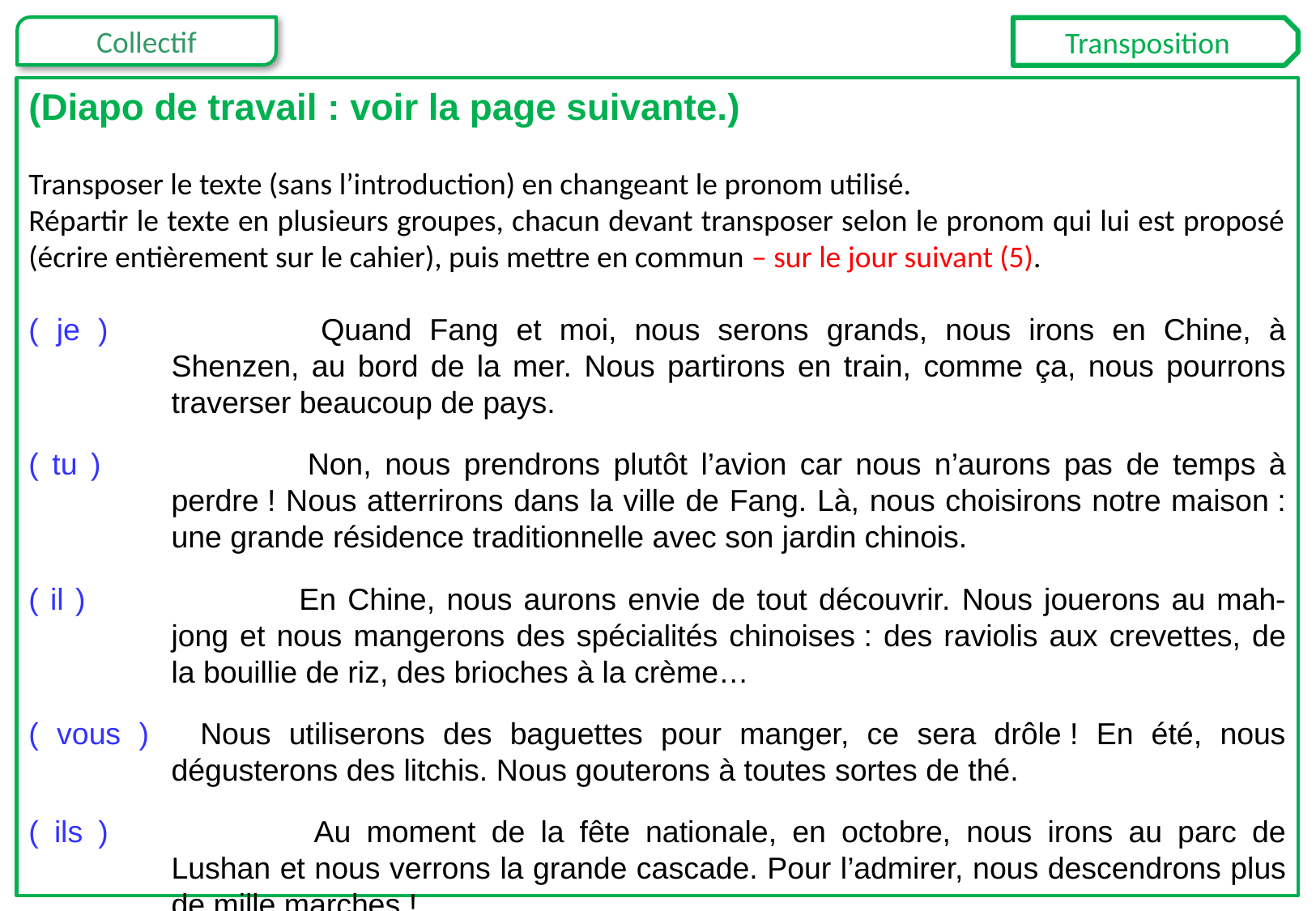

Transposition
(Diapo de travail : voir la page suivante.)

Transposer le texte (sans l’introduction) en changeant le pronom utilisé.
Répartir le texte en plusieurs groupes, chacun devant transposer selon le pronom qui lui est proposé (écrire entièrement sur le cahier), puis mettre en commun – sur le jour suivant (5).

( je ) 		Quand Fang et moi, nous serons grands, nous irons en Chine, à Shenzen, au bord de la mer. Nous partirons en train, comme ça, nous pourrons traverser beaucoup de pays.
( tu ) 		Non, nous prendrons plutôt l’avion car nous n’aurons pas de temps à perdre ! Nous atterrirons dans la ville de Fang. Là, nous choisirons notre maison : une grande résidence traditionnelle avec son jardin chinois.
( il )		En Chine, nous aurons envie de tout découvrir. Nous jouerons au mah-jong et nous mangerons des spécialités chinoises : des raviolis aux crevettes, de la bouillie de riz, des brioches à la crème…
( vous ) 	Nous utiliserons des baguettes pour manger, ce sera drôle ! En été, nous dégusterons des litchis. Nous gouterons à toutes sortes de thé.
( ils ) 		Au moment de la fête nationale, en octobre, nous irons au parc de Lushan et nous verrons la grande cascade. Pour l’admirer, nous descendrons plus de mille marches !